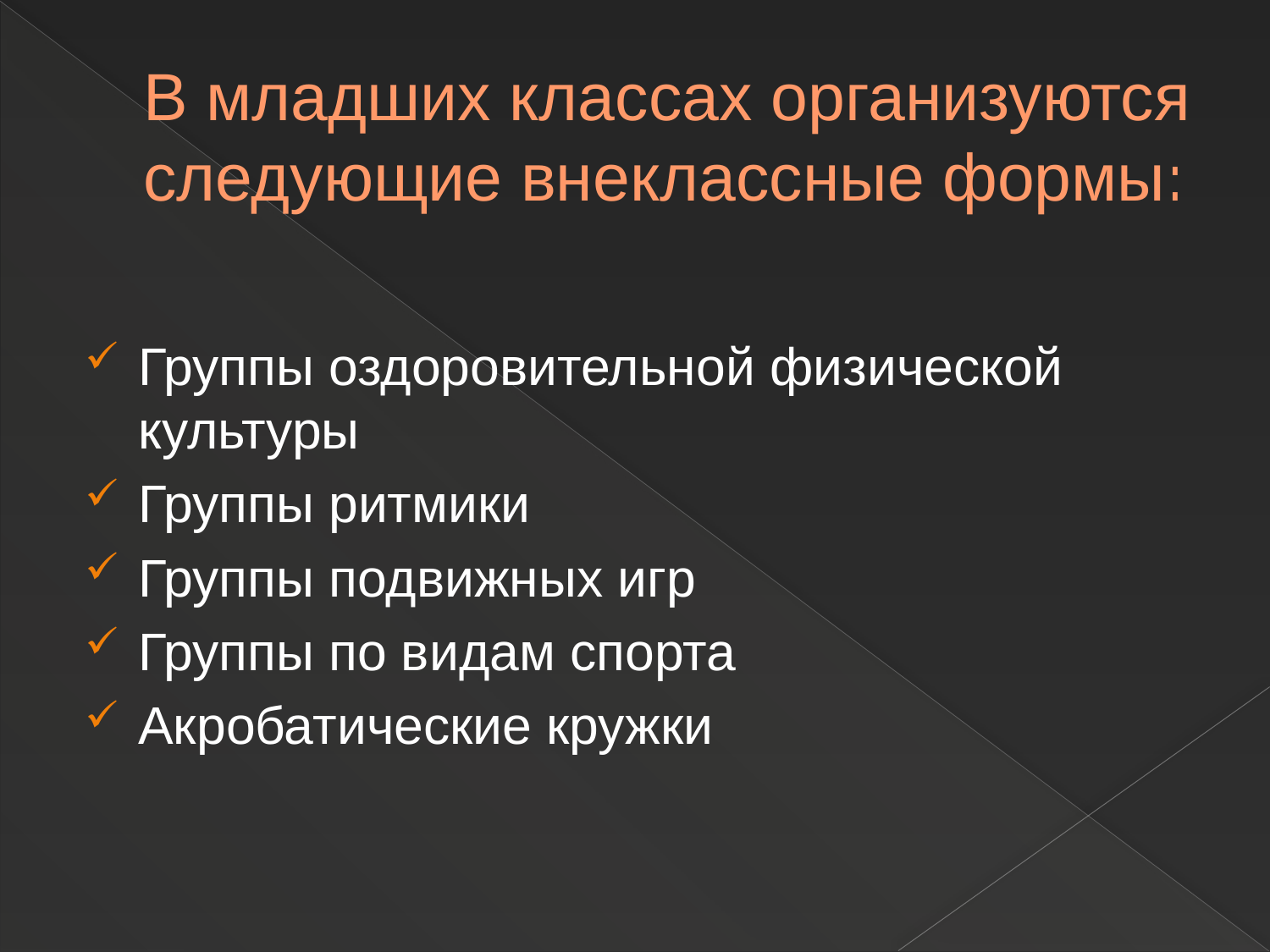

# В младших классах организуются следующие внеклассные формы:
Группы оздоровительной физической культуры
Группы ритмики
Группы подвижных игр
Группы по видам спорта
Акробатические кружки